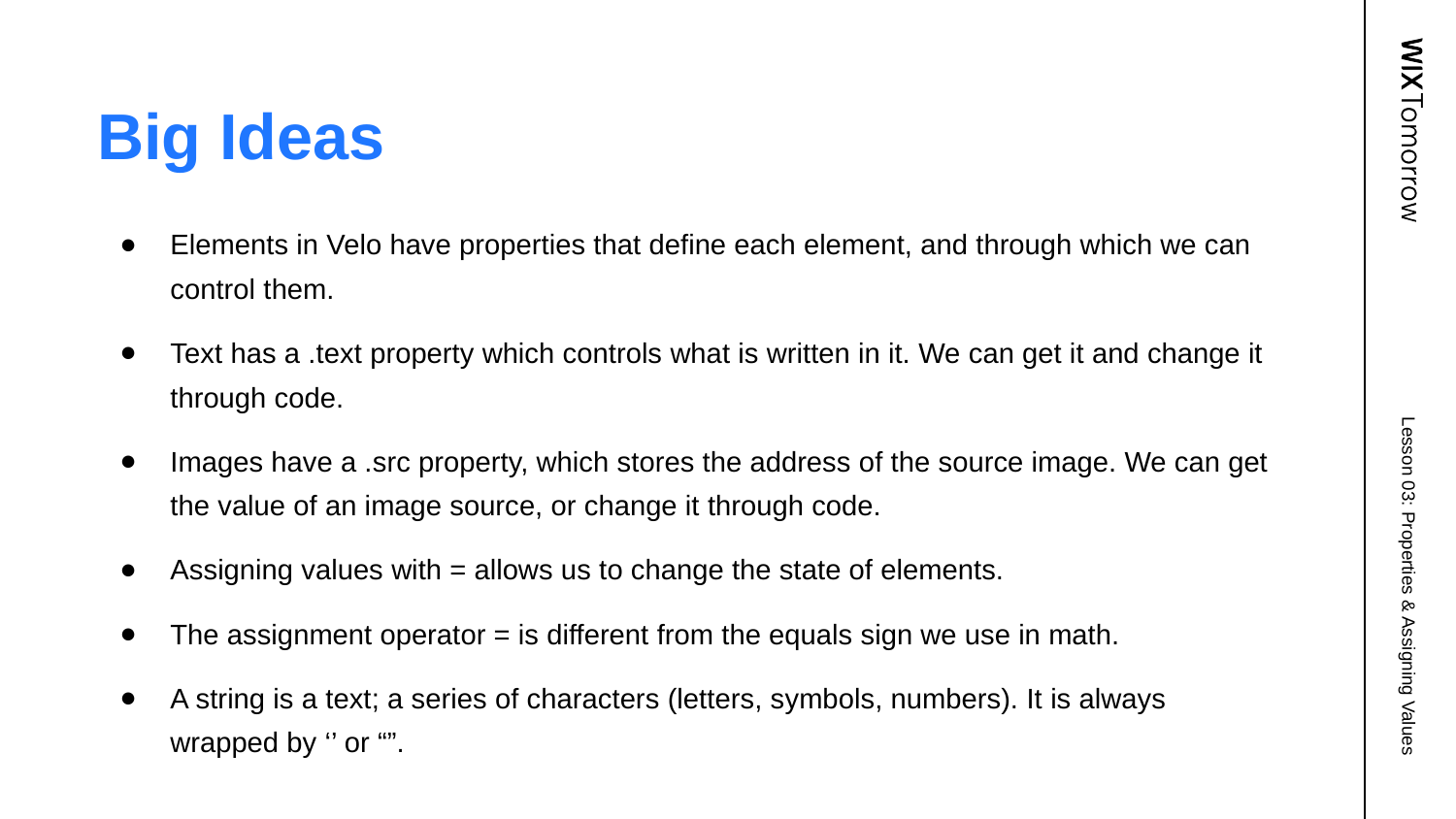

# Big Ideas
Elements in Velo have properties that define each element, and through which we can control them.
Text has a .text property which controls what is written in it. We can get it and change it through code.
Images have a .src property, which stores the address of the source image. We can get the value of an image source, or change it through code.
Assigning values with = allows us to change the state of elements.
The assignment operator = is different from the equals sign we use in math.
A string is a text; a series of characters (letters, symbols, numbers). It is always wrapped by ‘’ or “”.